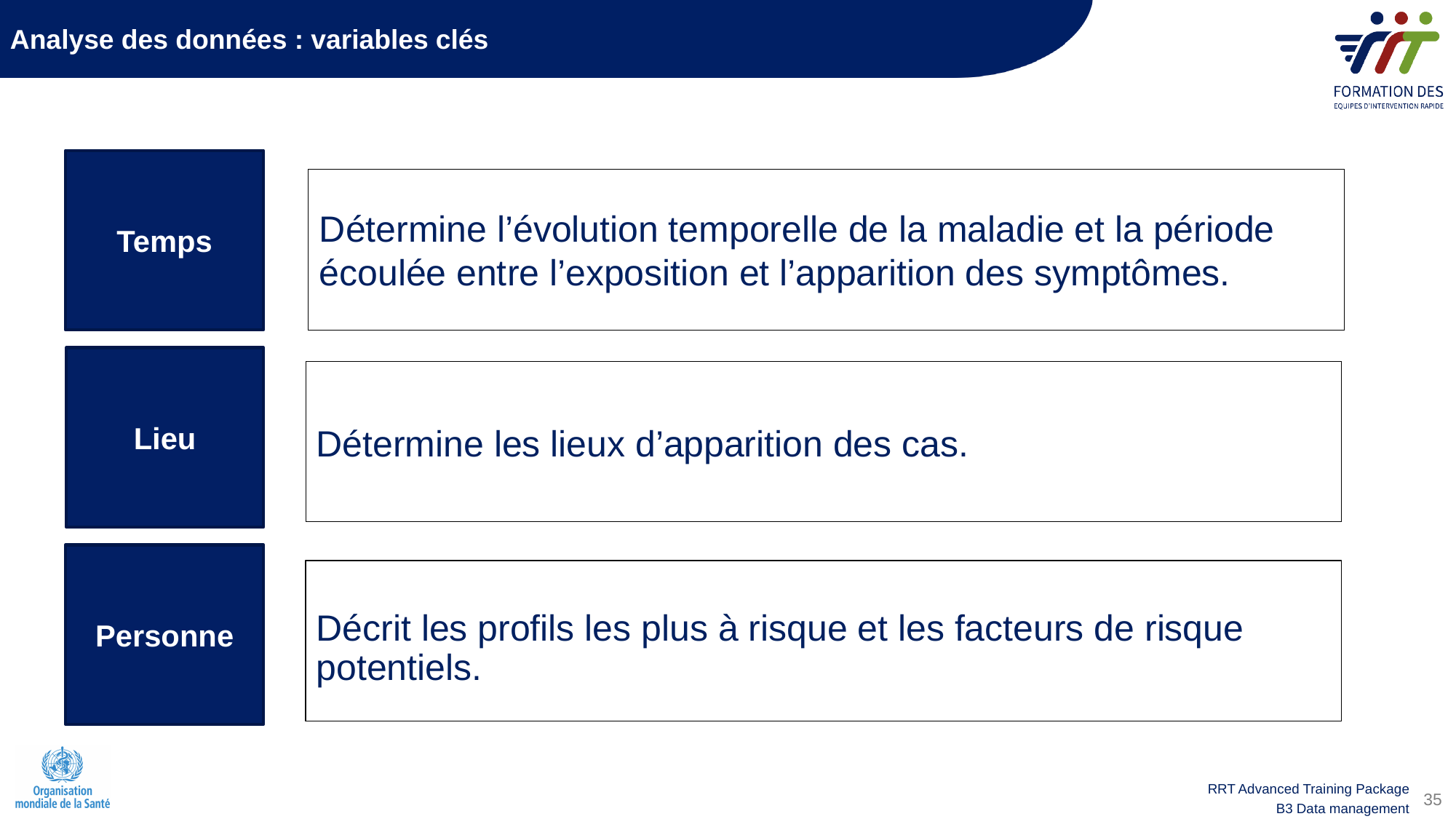

Analyse des données : variables clés
Temps

Détermine l’évolution temporelle de la maladie et la période écoulée entre l’exposition et l’apparition des symptômes.
Lieu

Détermine les lieux d’apparition des cas.
Personne

Décrit les profils les plus à risque et les facteurs de risque potentiels.